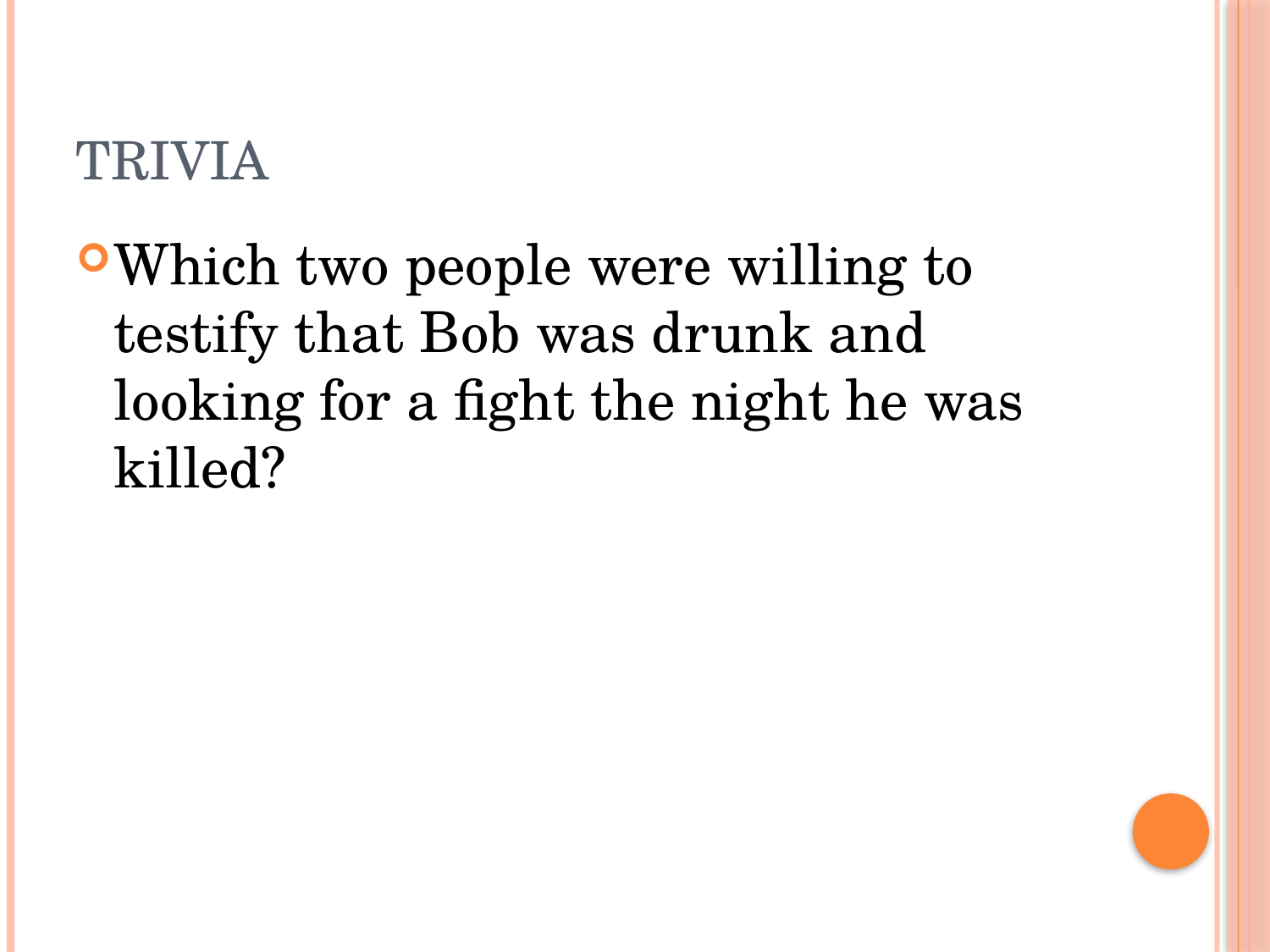

# Trivia
Which two people were willing to testify that Bob was drunk and looking for a fight the night he was killed?